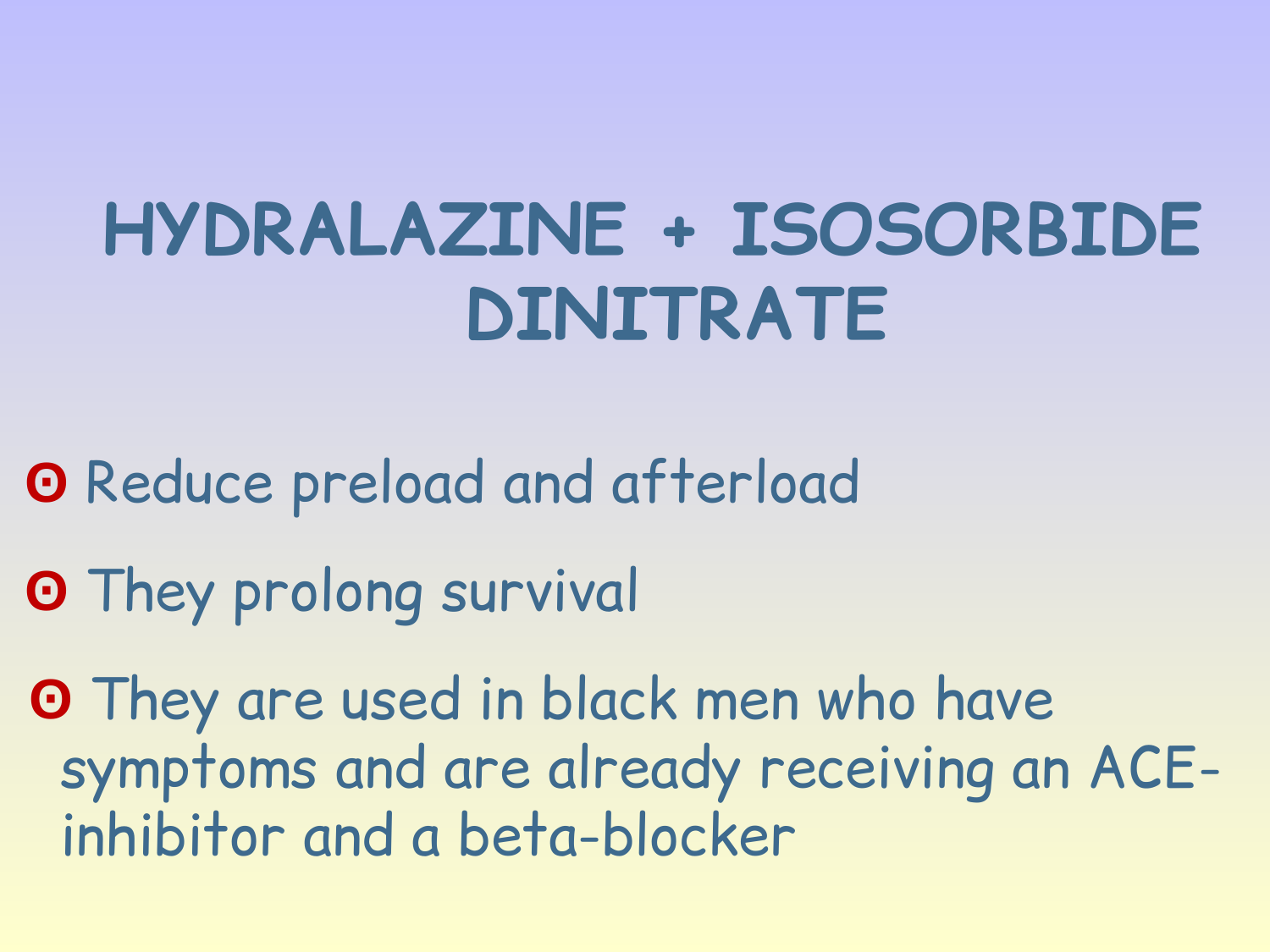

HYDRALAZINE + ISOSORBIDE DINITRATE

 ʘ Reduce preload and afterload

 ʘ They prolong survival

 ʘ They are used in black men who have symptoms and are already receiving an ACE-inhibitor and a beta-blocker

#